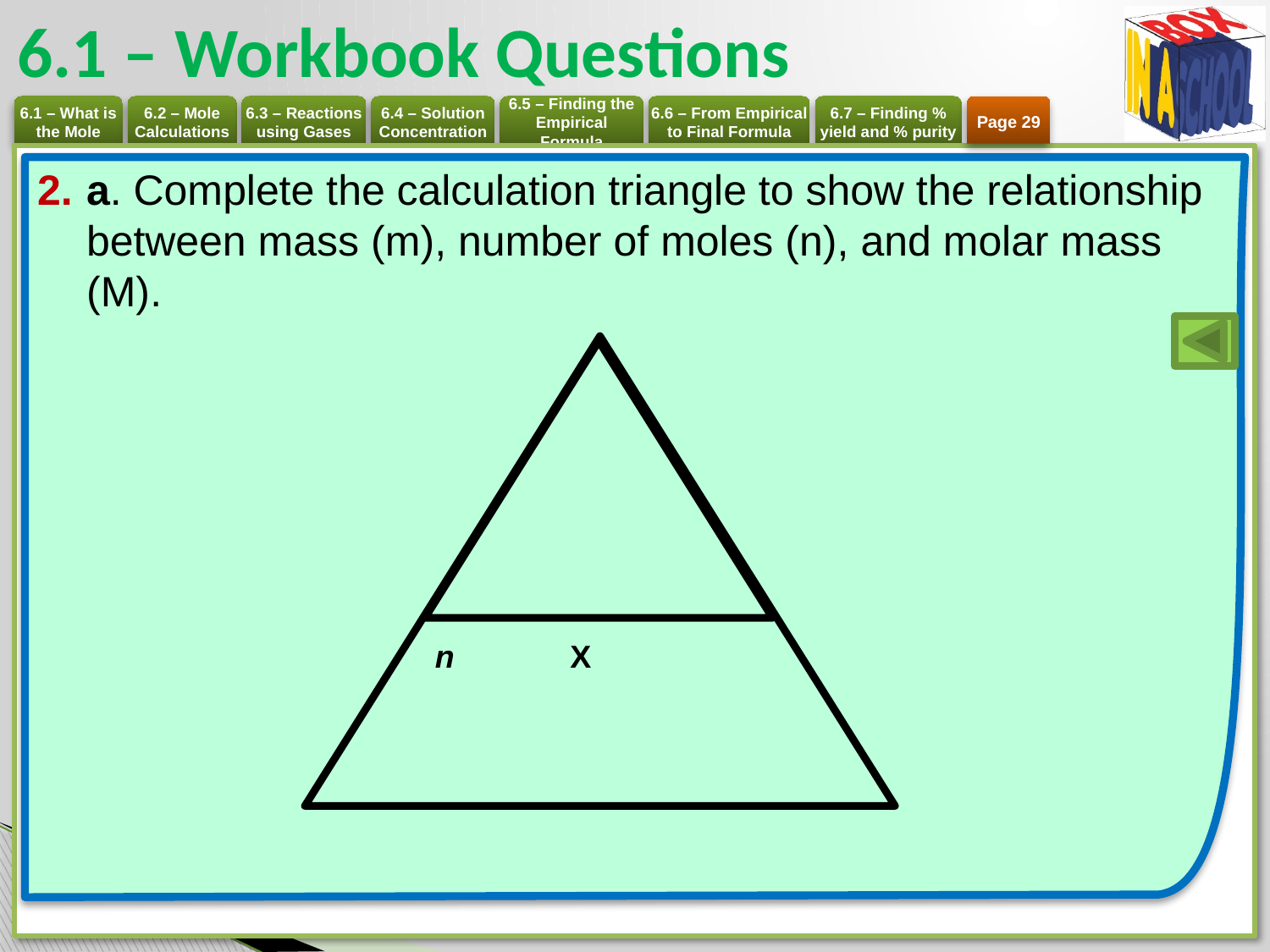

# 6.1 – Workbook Questions
Page 29
a. Complete the calculation triangle to show the relationship between mass (m), number of moles (n), and molar mass (M).

n             X